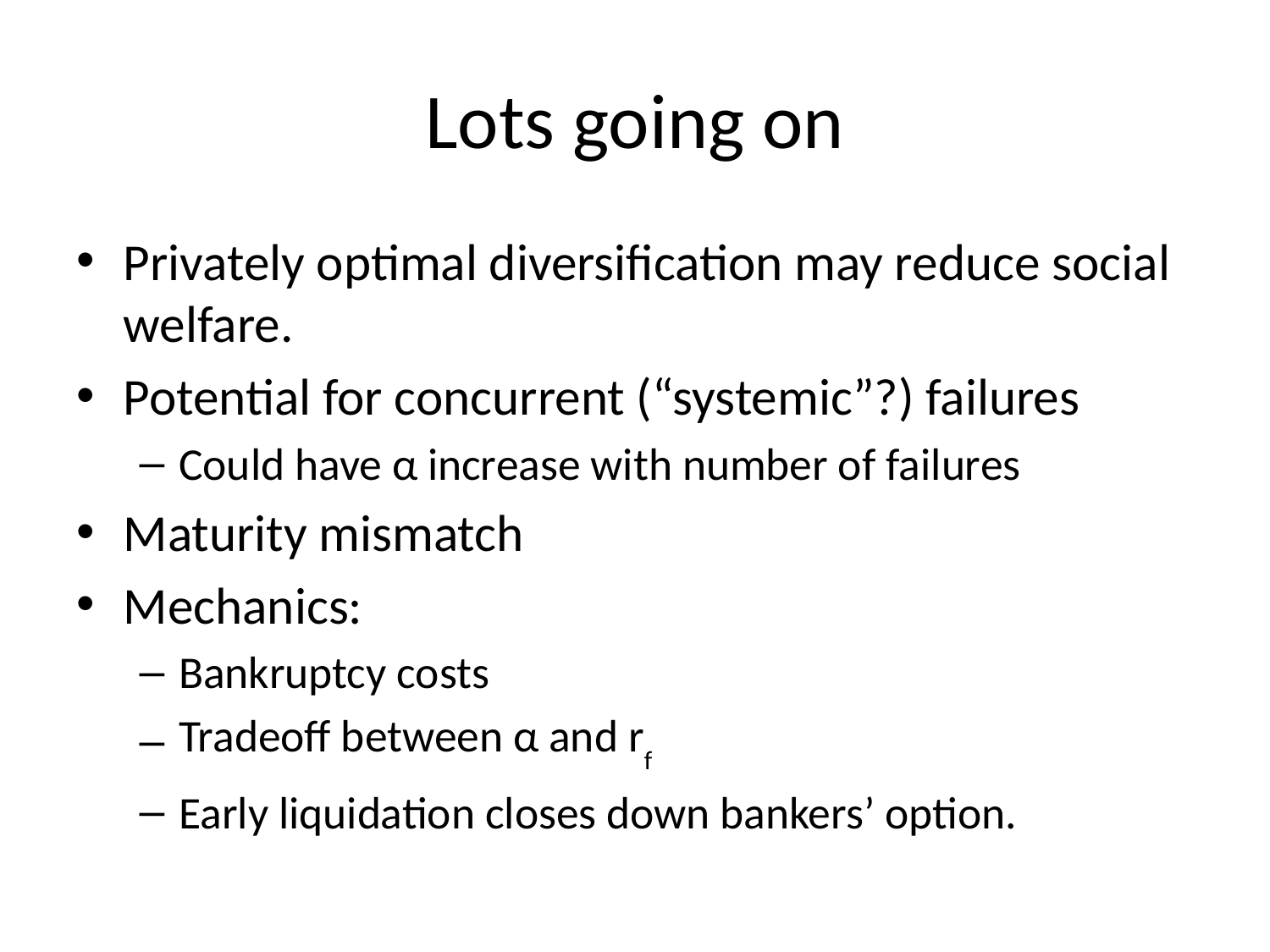

# Lots going on
Privately optimal diversification may reduce social welfare.
Potential for concurrent (“systemic”?) failures
Could have α increase with number of failures
Maturity mismatch
Mechanics:
Bankruptcy costs
Tradeoff between α and rf
Early liquidation closes down bankers’ option.